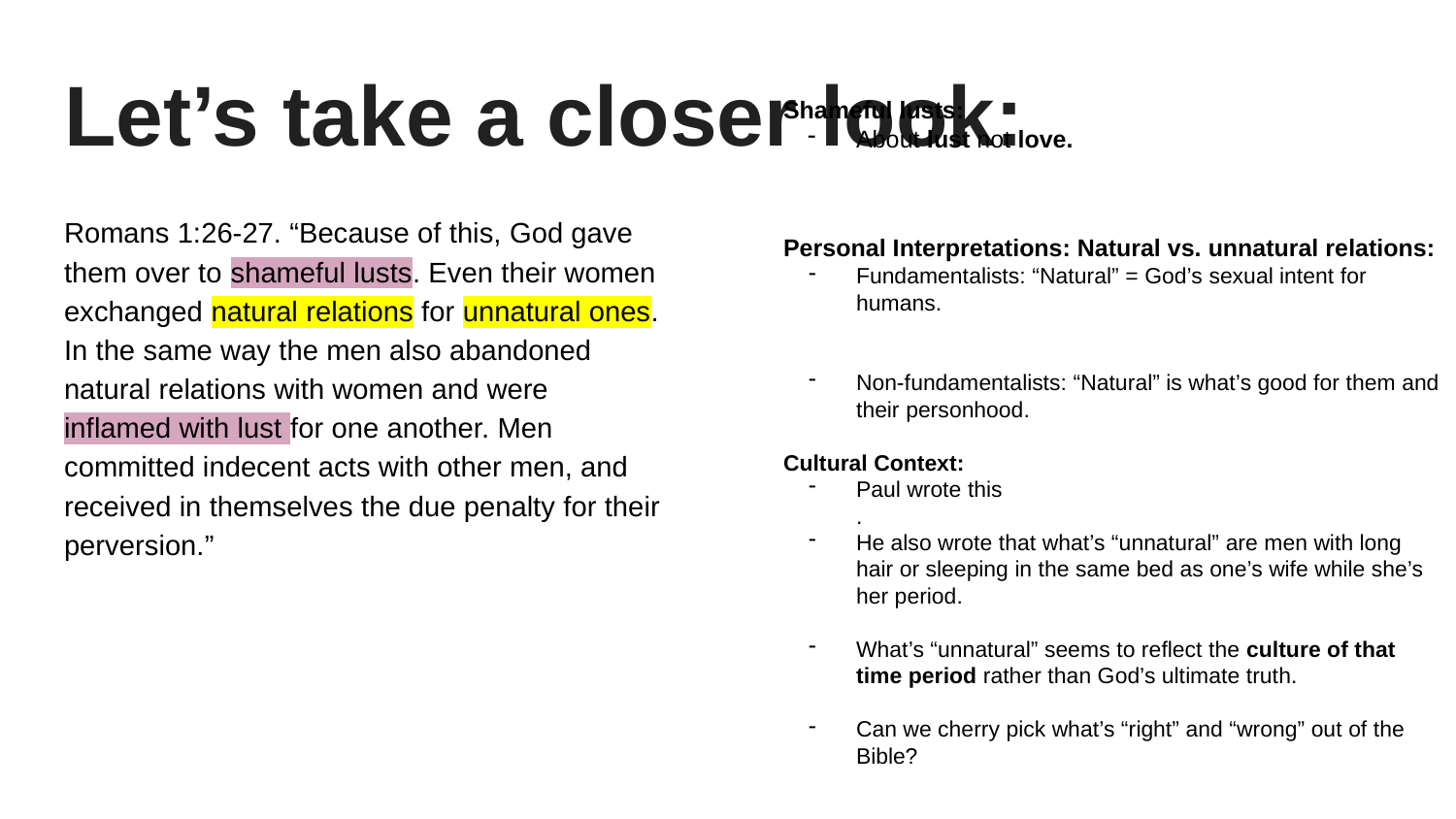

# Let’s take a closer look:
Shameful lusts:
About lust not love.

Personal Interpretations: Natural vs. unnatural relations:
Fundamentalists: “Natural” = God’s sexual intent for humans.
Non-fundamentalists: “Natural” is what’s good for them and their personhood.

Cultural Context:
Paul wrote this
.
He also wrote that what’s “unnatural” are men with long hair or sleeping in the same bed as one’s wife while she’s her period.
What’s “unnatural” seems to reflect the culture of that time period rather than God’s ultimate truth.
Can we cherry pick what’s “right” and “wrong” out of the Bible?

Romans 1:26-27. “Because of this, God gave them over to shameful lusts. Even their women exchanged natural relations for unnatural ones. In the same way the men also abandoned natural relations with women and were inflamed with lust for one another. Men committed indecent acts with other men, and received in themselves the due penalty for their perversion.”